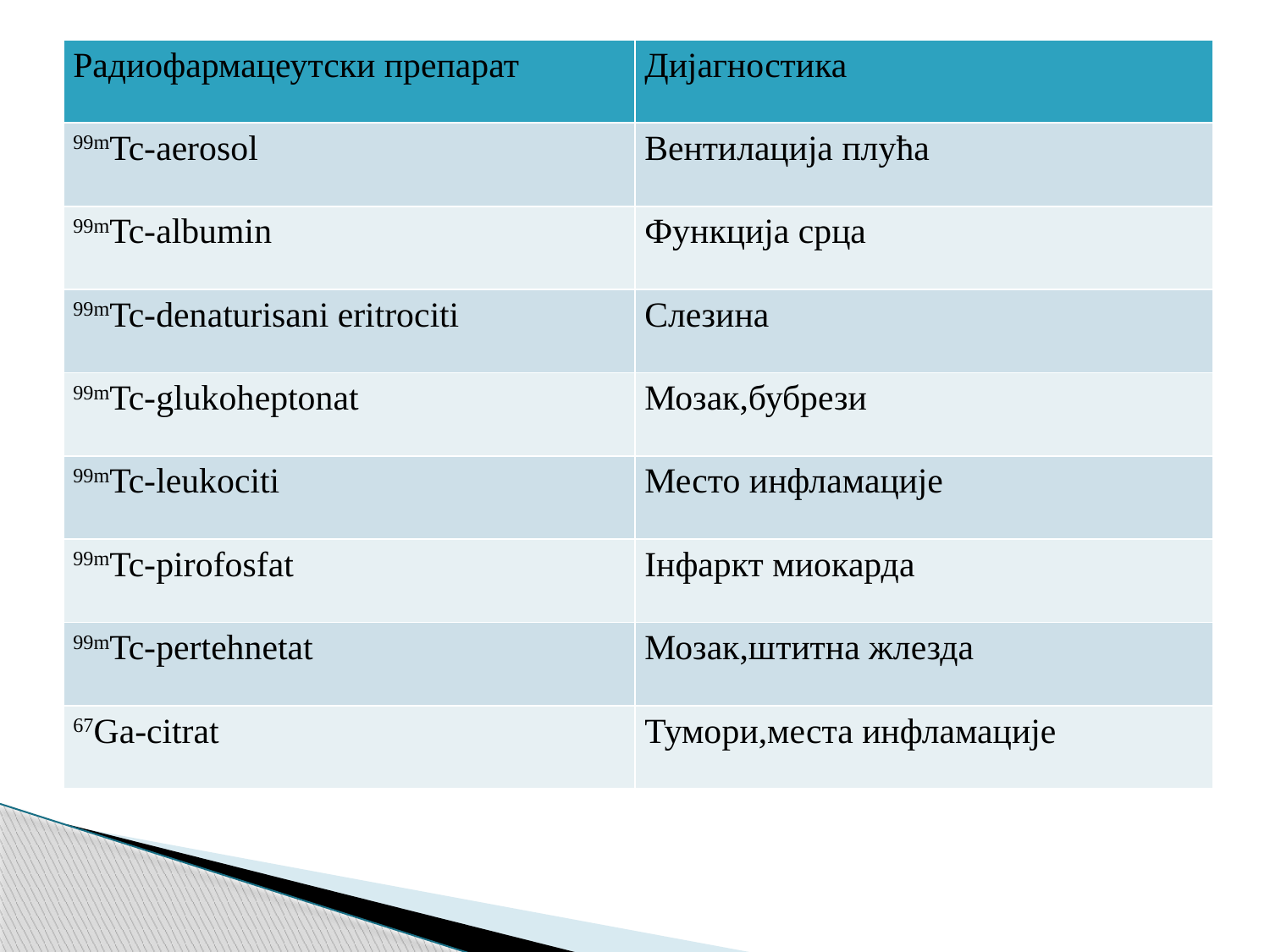

| Радиофармацеутски препарат | Дијагностика |
| --- | --- |
| 99mTc-aerosol | Вентилација плућа |
| 99mTc-albumin | Функција срца |
| 99mTc-denaturisani eritrociti | Слезина |
| 99mTc-glukoheptonat | Мозак,бубрези |
| 99mTc-leukociti | Место инфламације |
| 99mTc-pirofosfat | Iнфаркт миокарда |
| 99mTc-pertehnetat | Мозак,штитна жлезда |
| 67Ga-citrat | Тумори,места инфламације |